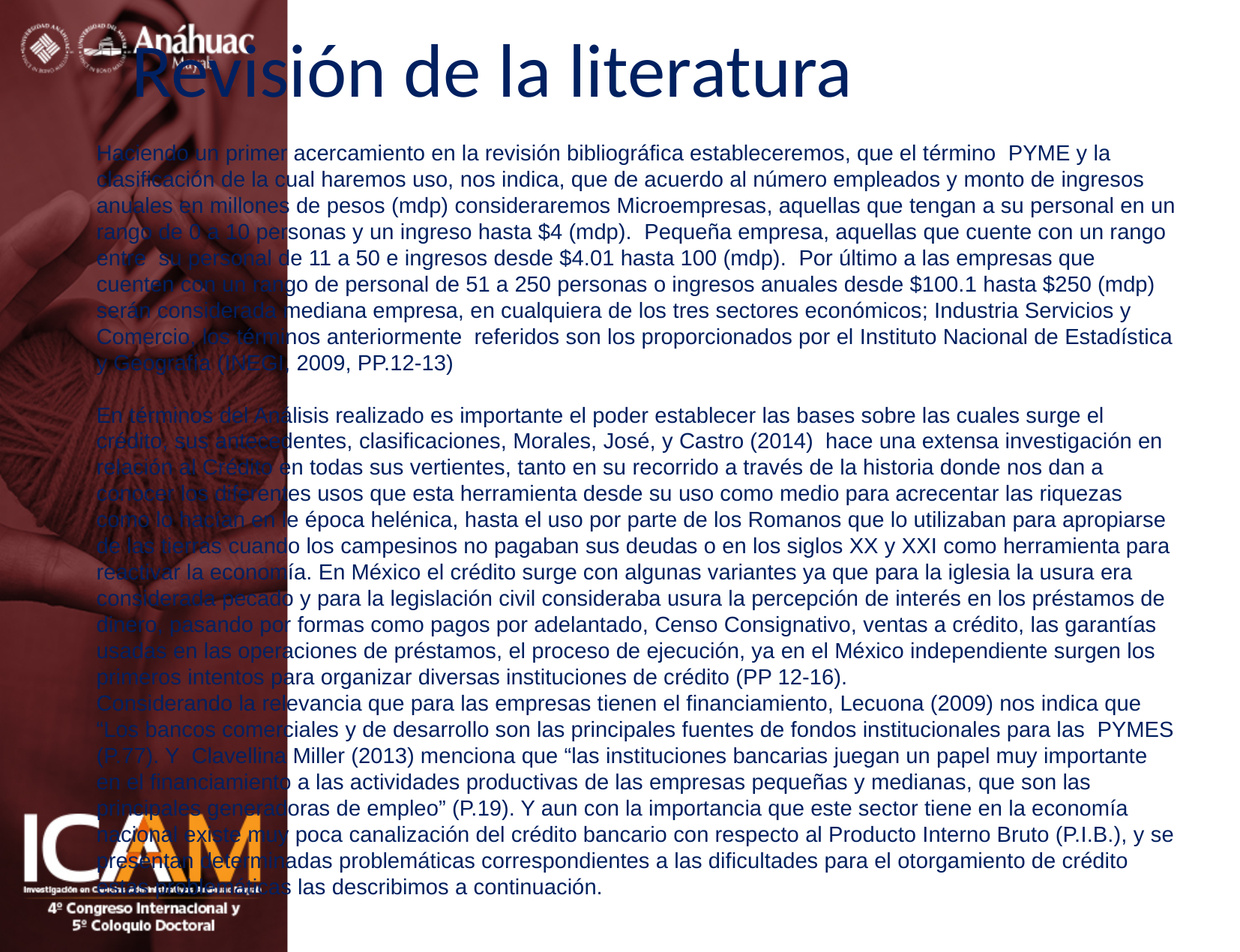

# Revisión de la literatura
Haciendo un primer acercamiento en la revisión bibliográfica estableceremos, que el término  PYME y la clasificación de la cual haremos uso, nos indica, que de acuerdo al número empleados y monto de ingresos anuales en millones de pesos (mdp) consideraremos Microempresas, aquellas que tengan a su personal en un rango de 0 a 10 personas y un ingreso hasta $4 (mdp).  Pequeña empresa, aquellas que cuente con un rango entre  su personal de 11 a 50 e ingresos desde $4.01 hasta 100 (mdp).  Por último a las empresas que cuenten con un rango de personal de 51 a 250 personas o ingresos anuales desde $100.1 hasta $250 (mdp) serán considerada mediana empresa, en cualquiera de los tres sectores económicos; Industria Servicios y Comercio, los términos anteriormente  referidos son los proporcionados por el Instituto Nacional de Estadística y Geografía (INEGI, 2009, PP.12-13)

En términos del Análisis realizado es importante el poder establecer las bases sobre las cuales surge el crédito, sus antecedentes, clasificaciones, Morales, José, y Castro (2014)  hace una extensa investigación en relación al Crédito en todas sus vertientes, tanto en su recorrido a través de la historia donde nos dan a conocer los diferentes usos que esta herramienta desde su uso como medio para acrecentar las riquezas como lo hacían en le época helénica, hasta el uso por parte de los Romanos que lo utilizaban para apropiarse de las tierras cuando los campesinos no pagaban sus deudas o en los siglos XX y XXI como herramienta para reactivar la economía. En México el crédito surge con algunas variantes ya que para la iglesia la usura era considerada pecado y para la legislación civil consideraba usura la percepción de interés en los préstamos de dinero, pasando por formas como pagos por adelantado, Censo Consignativo, ventas a crédito, las garantías usadas en las operaciones de préstamos, el proceso de ejecución, ya en el México independiente surgen los primeros intentos para organizar diversas instituciones de crédito (PP 12-16).
Considerando la relevancia que para las empresas tienen el financiamiento, Lecuona (2009) nos indica que “Los bancos comerciales y de desarrollo son las principales fuentes de fondos institucionales para las  PYMES (P.77). Y  Clavellina Miller (2013) menciona que “las instituciones bancarias juegan un papel muy importante en el financiamiento a las actividades productivas de las empresas pequeñas y medianas, que son las principales generadoras de empleo” (P.19). Y aun con la importancia que este sector tiene en la economía nacional existe muy poca canalización del crédito bancario con respecto al Producto Interno Bruto (P.I.B.), y se presentan determinadas problemáticas correspondientes a las dificultades para el otorgamiento de crédito estas problemáticas las describimos a continuación.